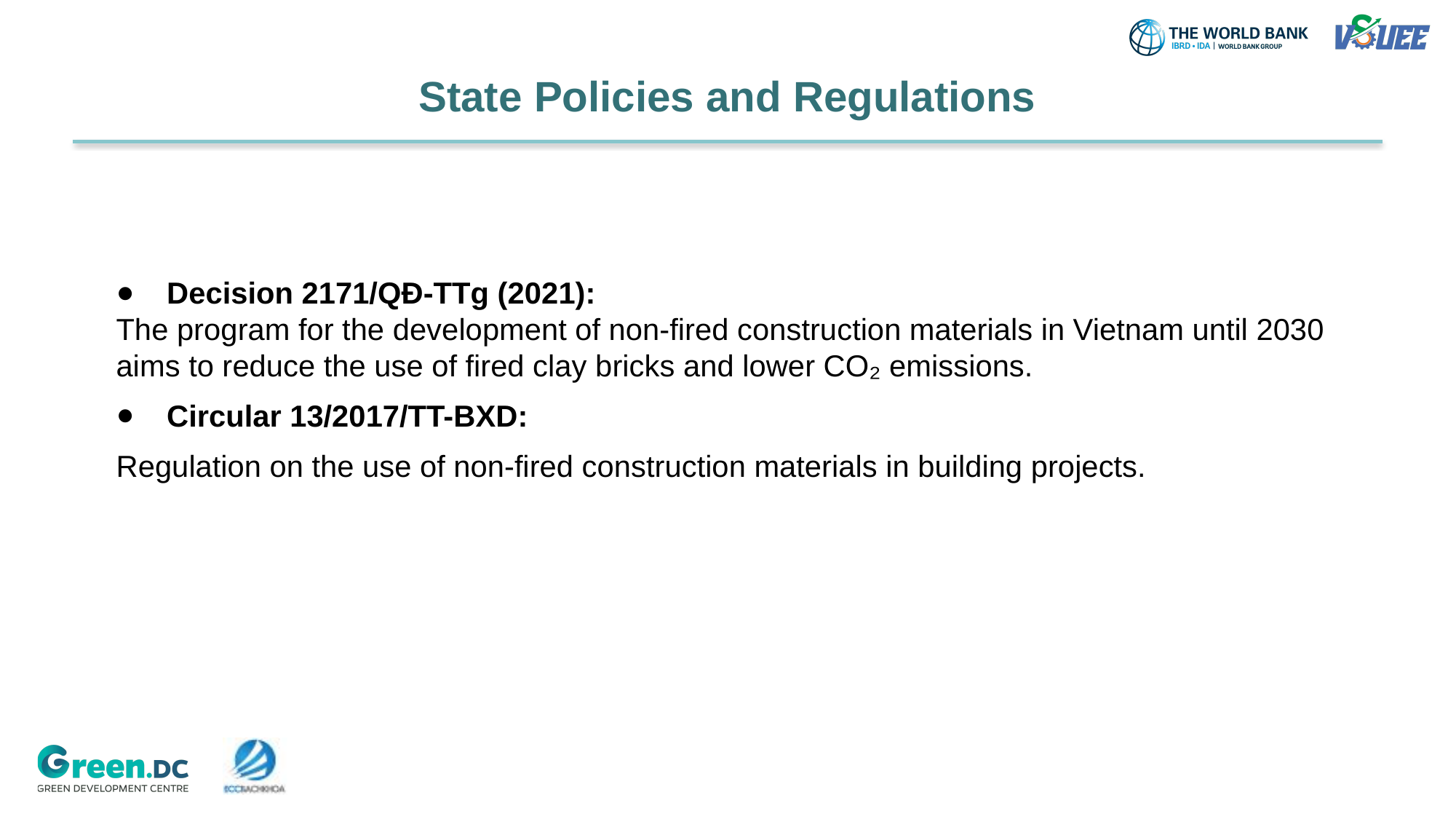

# State Policies and Regulations
Decision 2171/QĐ-TTg (2021):
The program for the development of non-fired construction materials in Vietnam until 2030 aims to reduce the use of fired clay bricks and lower CO₂ emissions.
Circular 13/2017/TT-BXD:
Regulation on the use of non-fired construction materials in building projects.